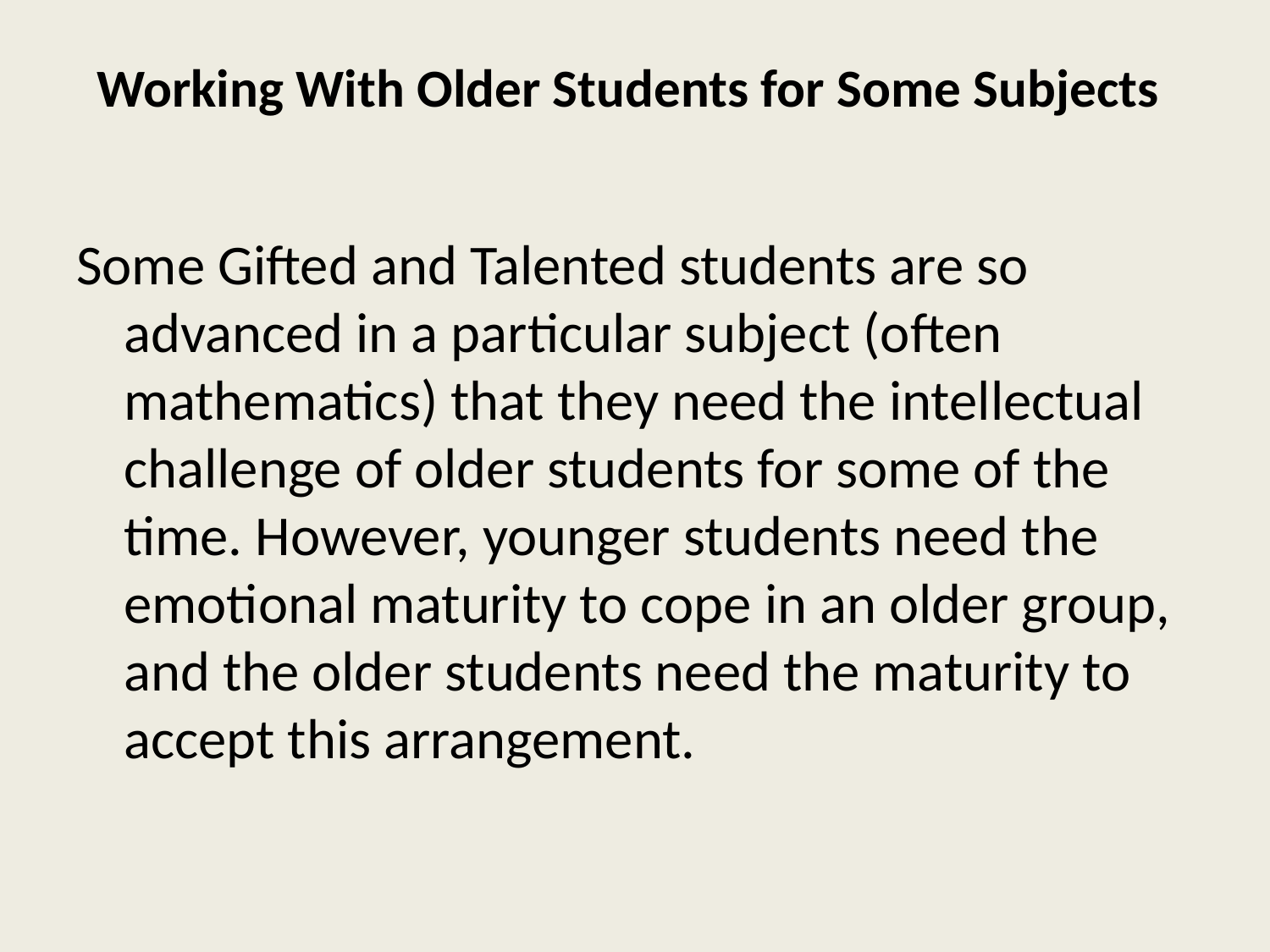

# Working With Older Students for Some Subjects
Some Gifted and Talented students are so advanced in a particular subject (often mathematics) that they need the intellectual challenge of older students for some of the time. However, younger students need the emotional maturity to cope in an older group, and the older students need the maturity to accept this arrangement.